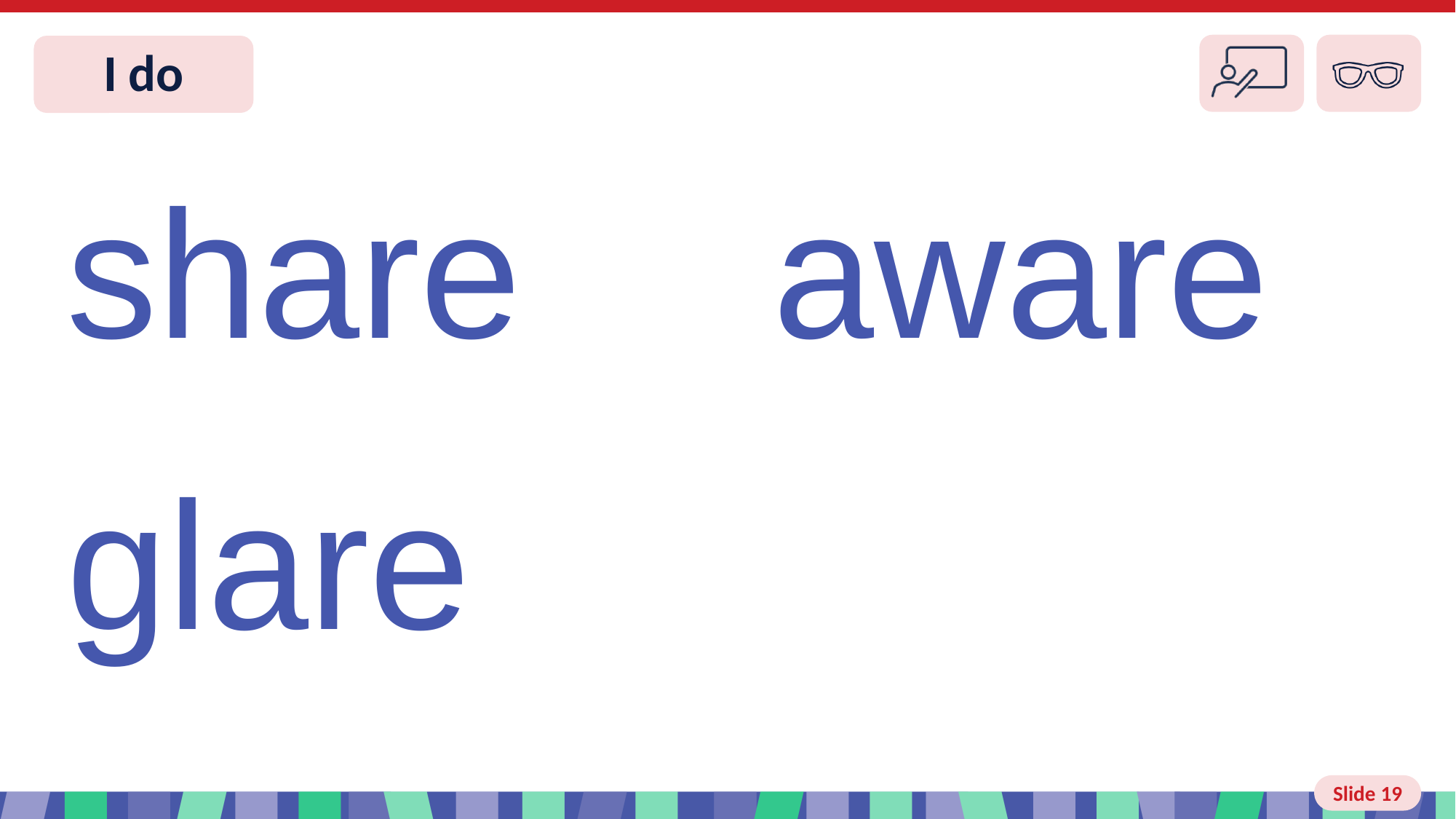

Slide 19 I do
share     aware
glare